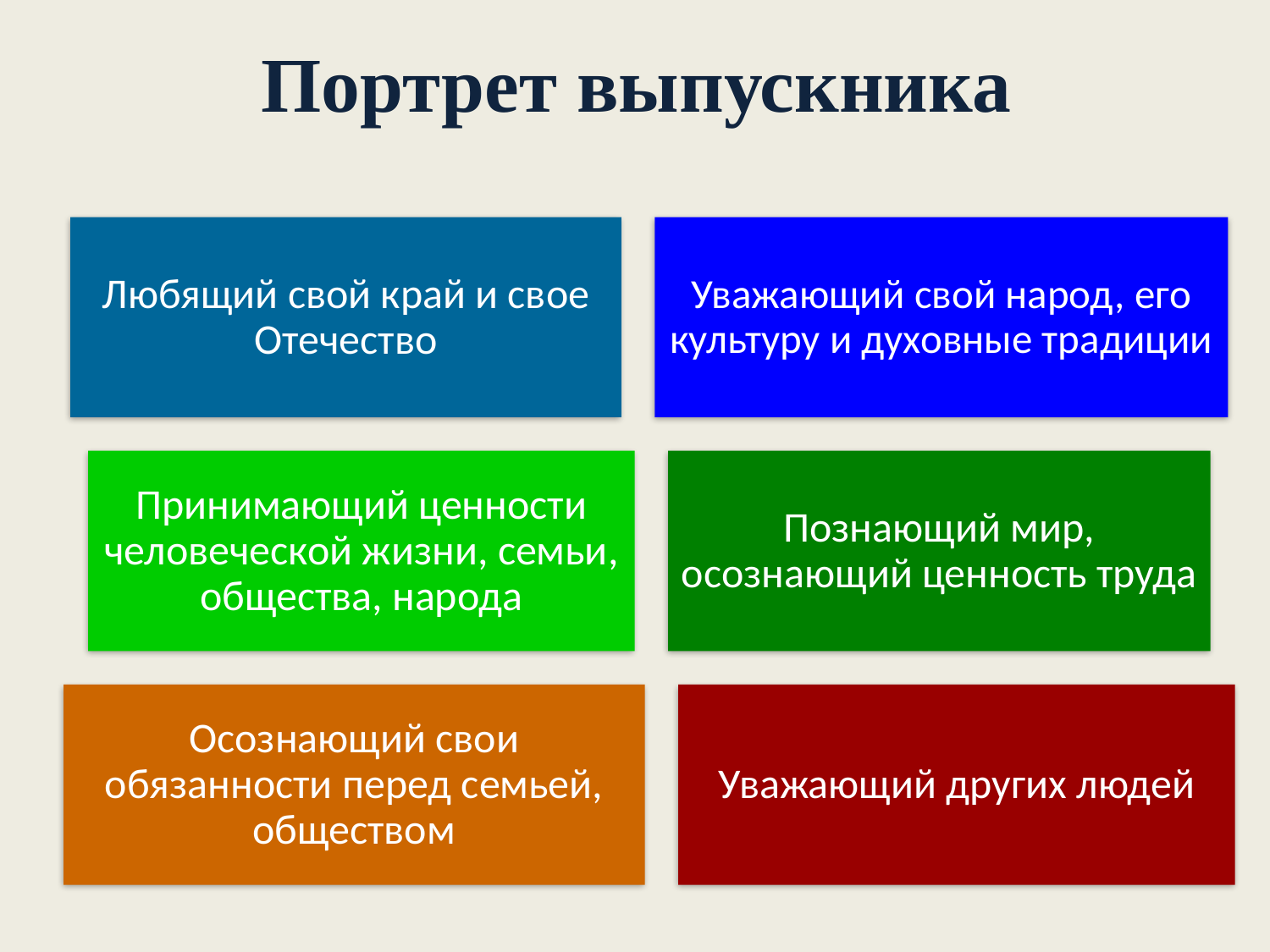

# Портрет выпускника
Любящий свой край и свое Отечество
Уважающий свой народ, его культуру и духовные традиции
Принимающий ценности человеческой жизни, семьи, общества, народа
Познающий мир, осознающий ценность труда
Осознающий свои обязанности перед семьей, обществом
Уважающий других людей